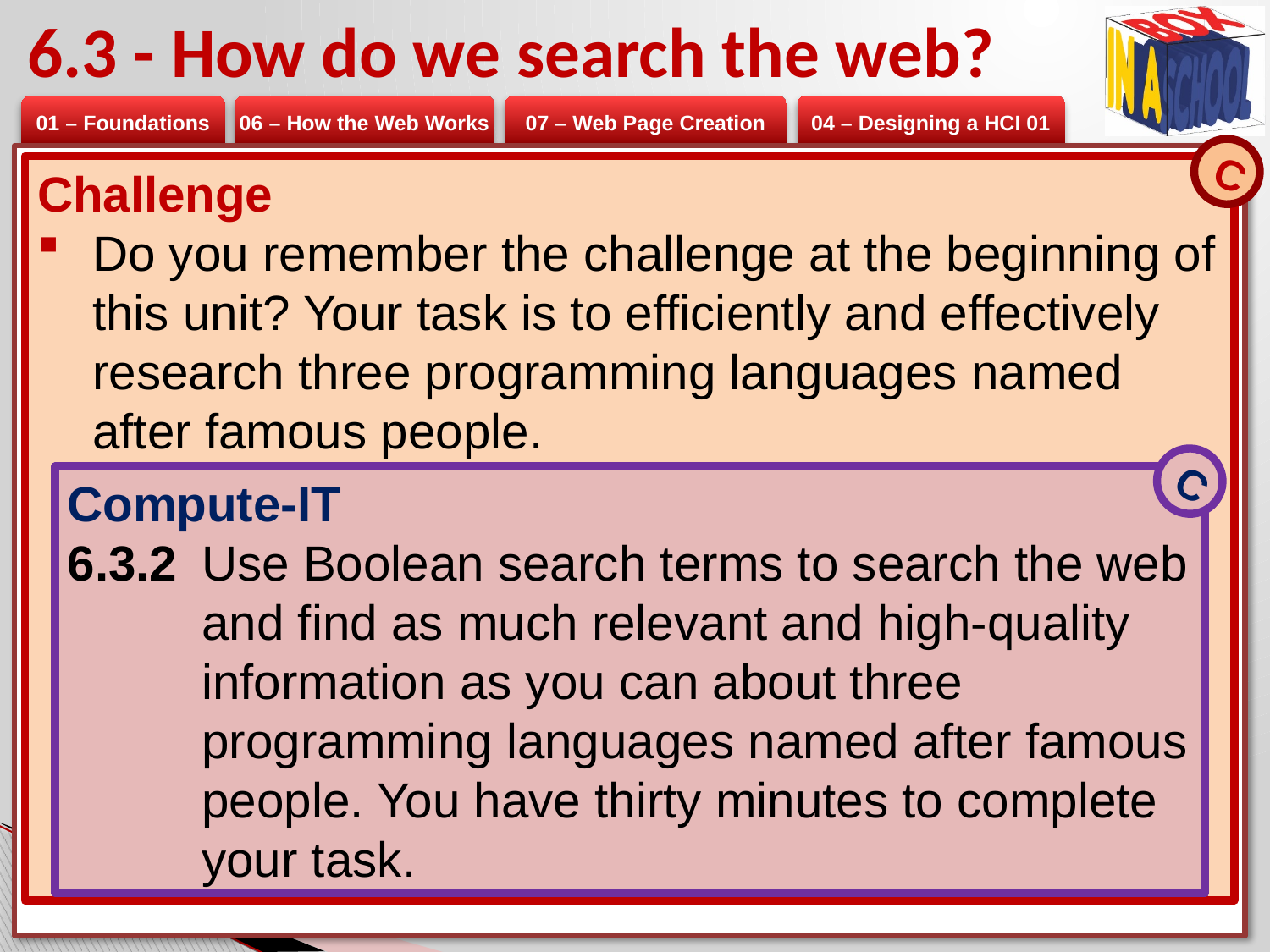

# 6.3 - How do we search the web?
C
Challenge
Do you remember the challenge at the beginning of this unit? Your task is to efficiently and effectively research three programming languages named after famous people.

C
Compute-IT
6.3.2 	Use Boolean search terms to search the web and find as much relevant and high-quality information as you can about three programming languages named after famous people. You have thirty minutes to complete your task.